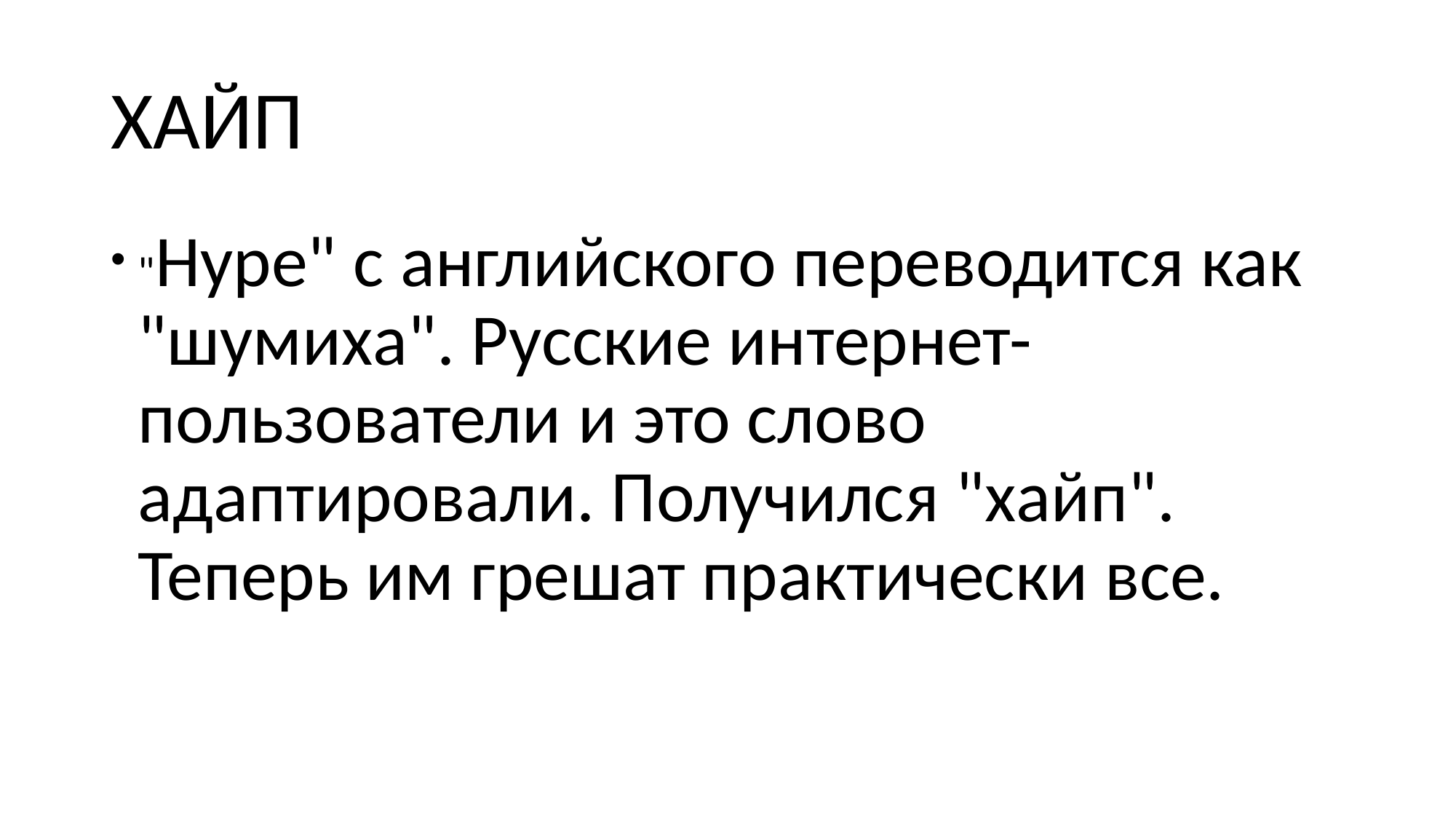

# ХАЙП
"Hype" с английского переводится как "шумиха". Русские интернет-пользователи и это слово адаптировали. Получился "хайп". Теперь им грешат практически все.